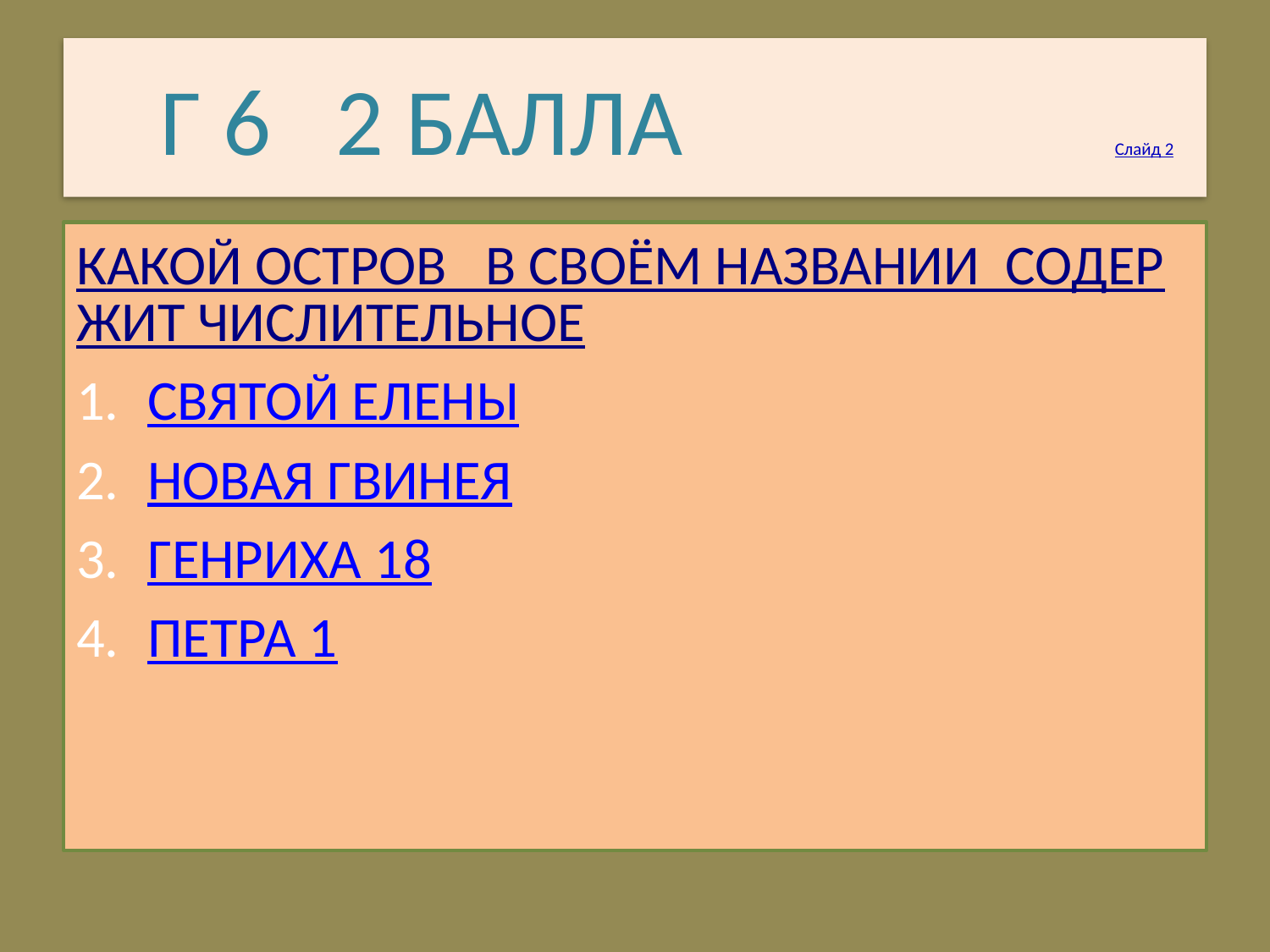

# Г 6   2 БАЛЛА                    Слайд 2
КАКОЙ ОСТРОВ   В СВОЁМ НАЗВАНИИ  СОДЕРЖИТ ЧИСЛИТЕЛЬНОЕ
СВЯТОЙ ЕЛЕНЫ
НОВАЯ ГВИНЕЯ
ГЕНРИХА 18
ПЕТРА 1